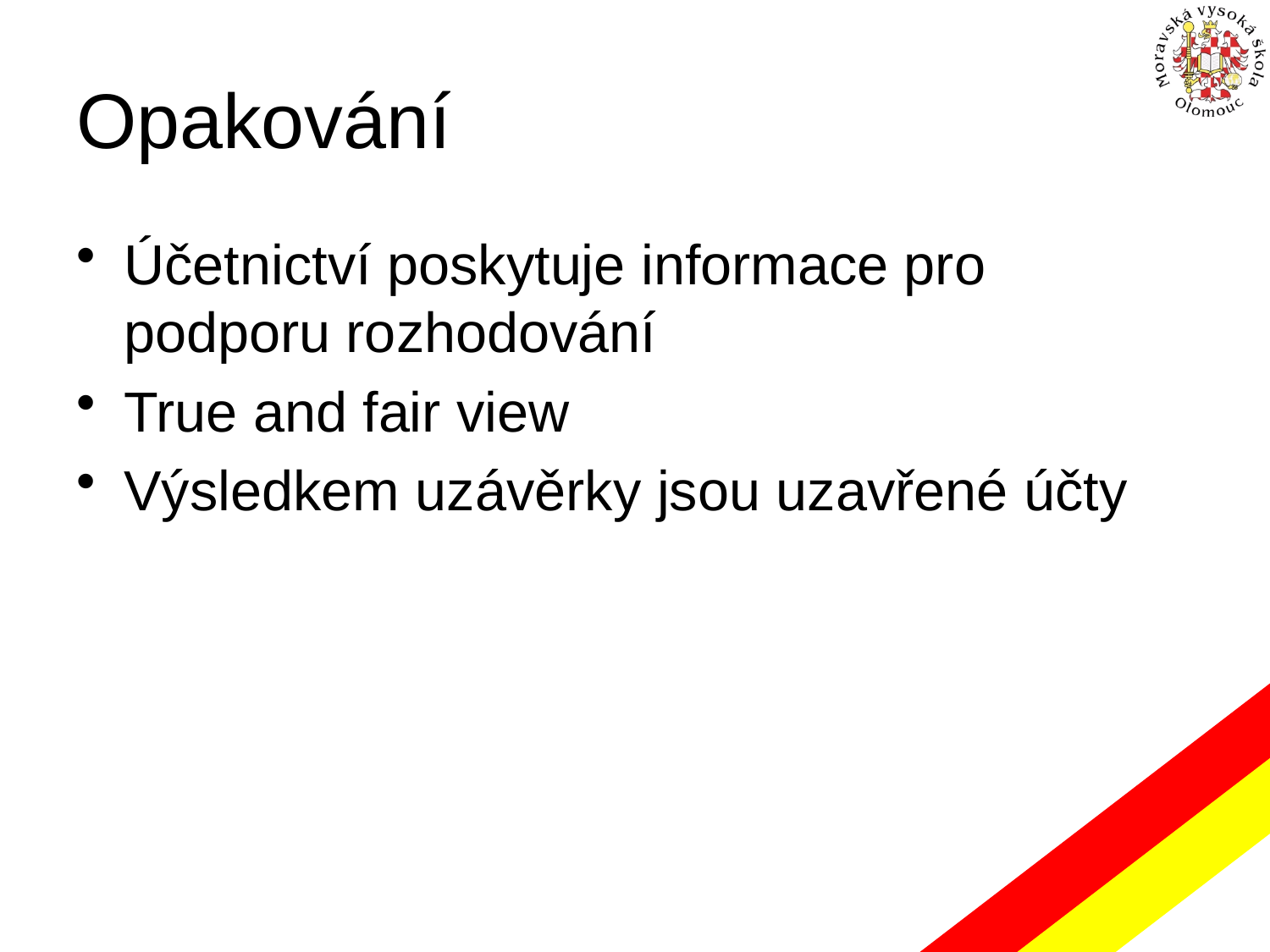

# Opakování
Účetnictví poskytuje informace pro podporu rozhodování
True and fair view
Výsledkem uzávěrky jsou uzavřené účty